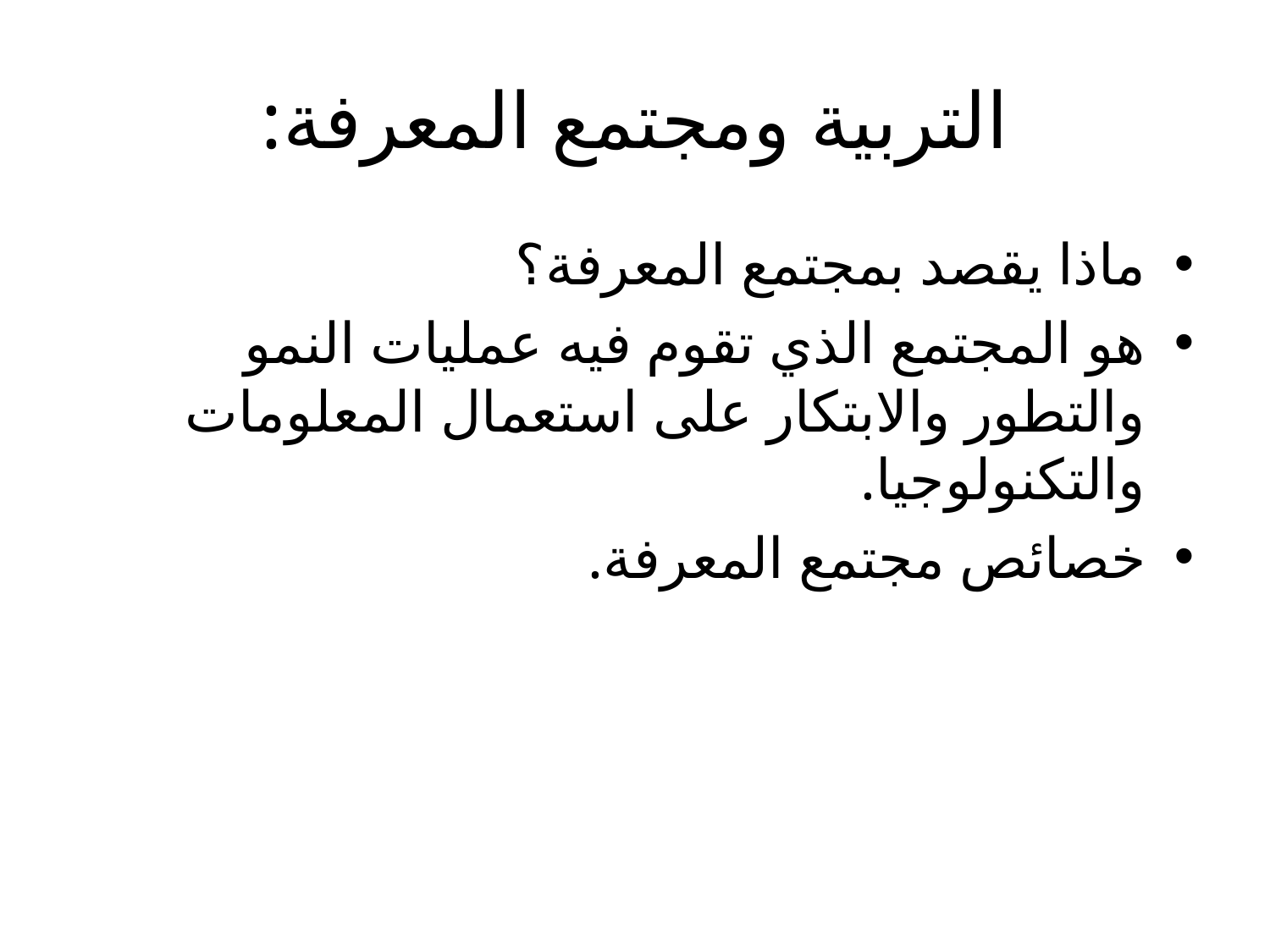

# التربية ومجتمع المعرفة:
ماذا يقصد بمجتمع المعرفة؟
هو المجتمع الذي تقوم فيه عمليات النمو والتطور والابتكار على استعمال المعلومات والتكنولوجيا.
خصائص مجتمع المعرفة.